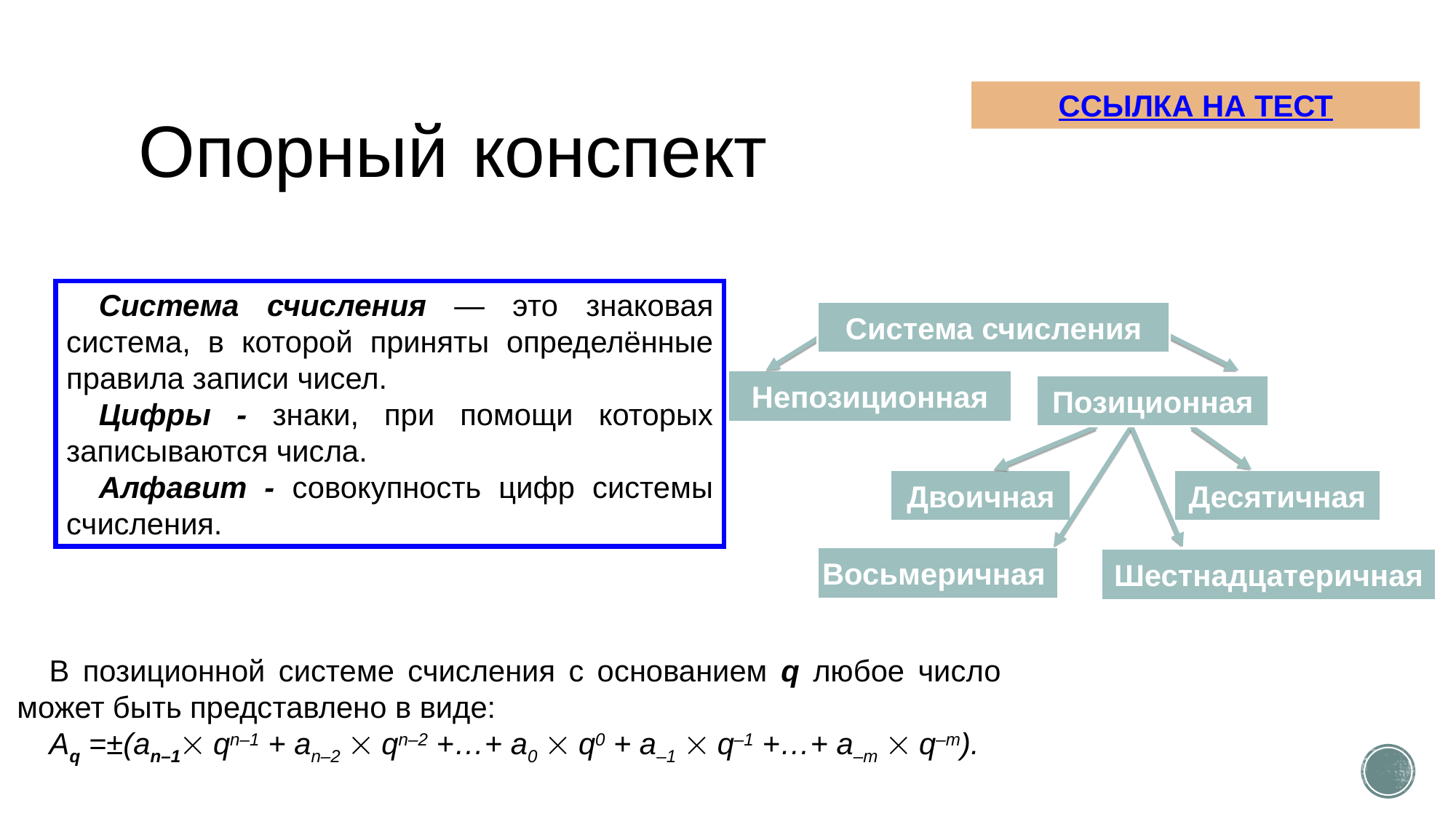

# Опорный конспект
ССЫЛКА НА ТЕСТ
Система счисления — это знаковая система, в которой приняты определённые правила записи чисел.
Цифры - знаки, при помощи которых записываются числа.
Алфавит - совокупность цифр системы счисления.
Система счисления

Непозиционная
Позиционная

Двоичная
Десятичная
Восьмеричная
Шестнадцатеричная
В позиционной системе счисления с основанием q любое число может быть представлено в виде:
Aq =±(an–1× qn–1 + an–2 × qn–2 +…+ a0 × q0 + a–1 × q–1 +…+ a–m × q–m).